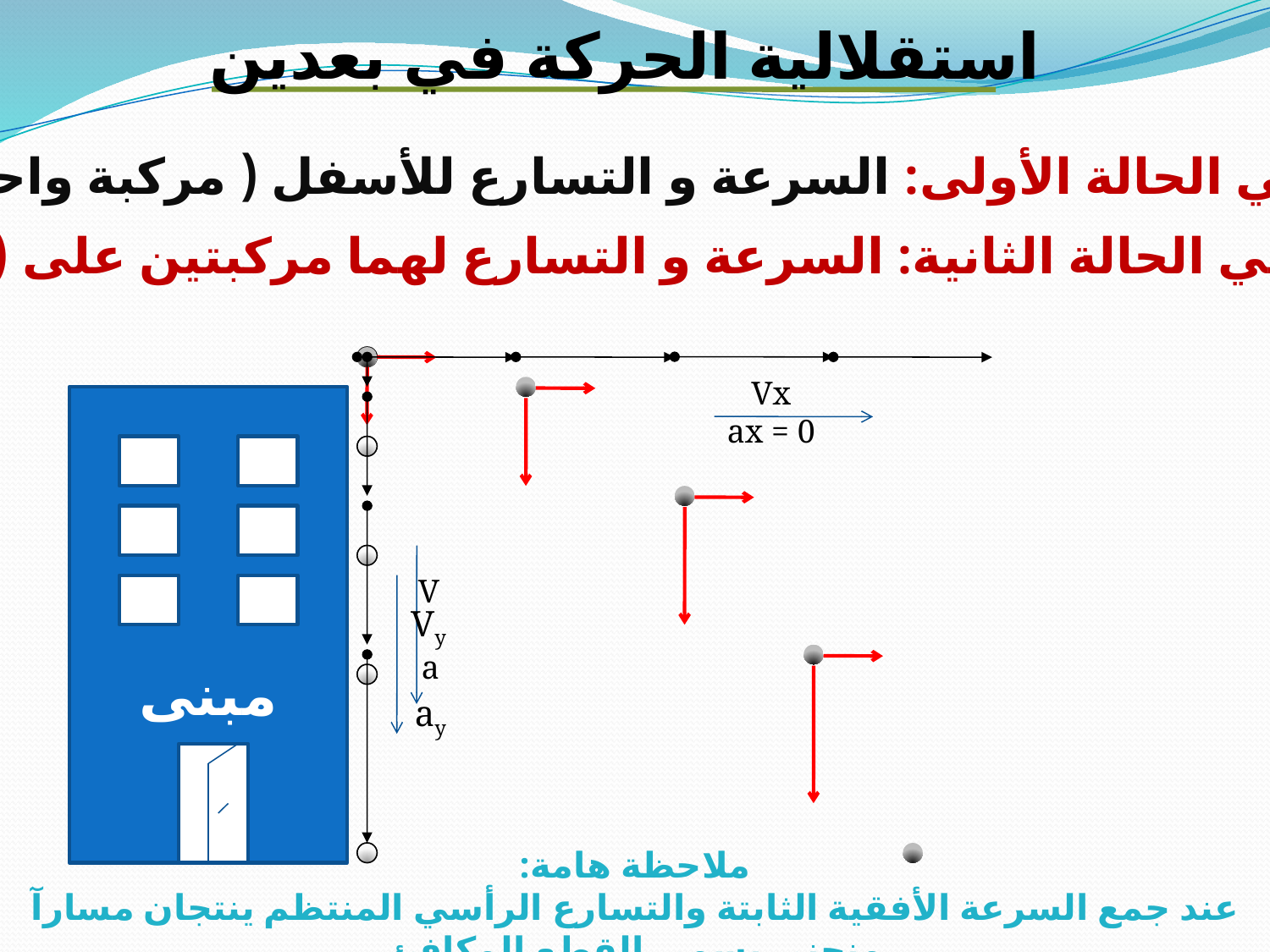

استقلالية الحركة في بعدين
في الحالة الأولى: السرعة و التسارع للأسفل ( مركبة واحدة )
في الحالة الثانية: السرعة و التسارع لهما مركبتين على ( X , y )

Vx
ax = 0

مبنى

V

a
Vy

ay
ملاحظة هامة:
عند جمع السرعة الأفقية الثابتة والتسارع الرأسي المنتظم ينتجان مسارآ منحنى يسمى القطع المكافئ